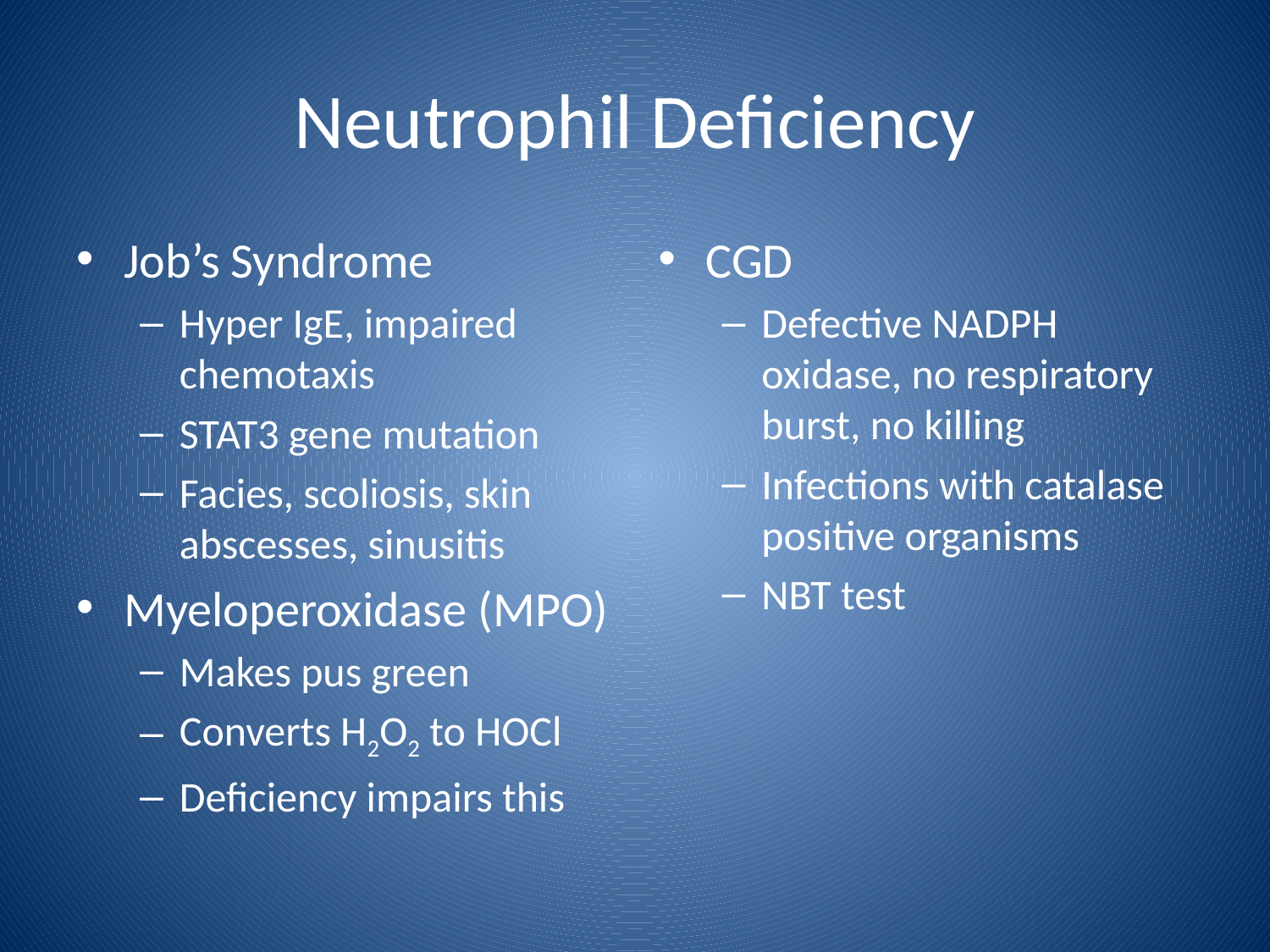

# Neutrophil Deficiency
Job’s Syndrome
Hyper IgE, impaired chemotaxis
STAT3 gene mutation
Facies, scoliosis, skin abscesses, sinusitis
Myeloperoxidase (MPO)
Makes pus green
Converts H2O2 to HOCl
Deficiency impairs this
CGD
Defective NADPH oxidase, no respiratory burst, no killing
Infections with catalase positive organisms
NBT test